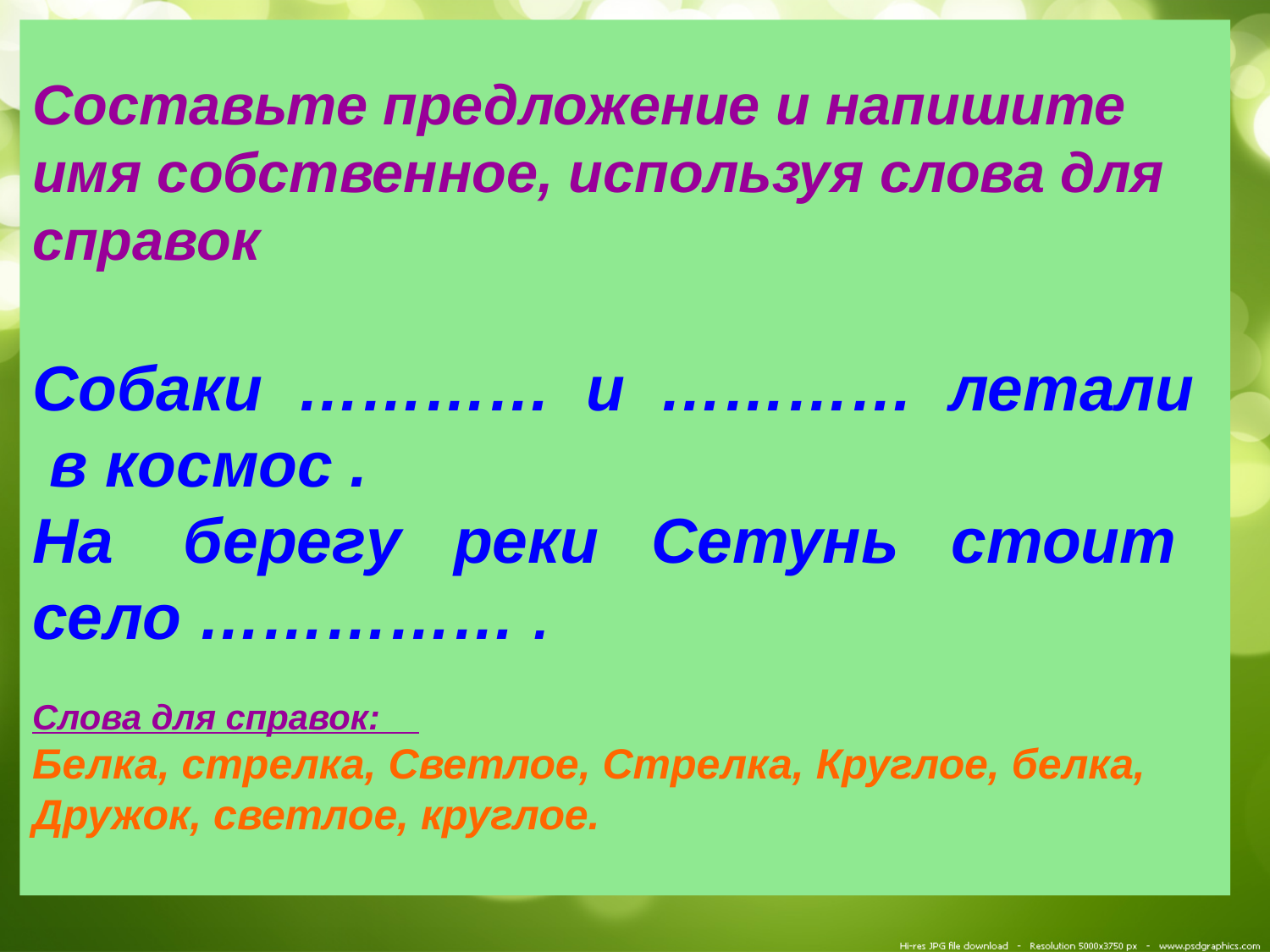

Составьте предложение и напишите имя собственное, используя слова для справок

Собаки  …………  и  …………  летали   в космос .
На    берегу   реки   Сетунь   стоит
село …………… .

Слова для справок:
Белка, стрелка, Светлое, Стрелка, Круглое, белка, Дружок, светлое, круглое.